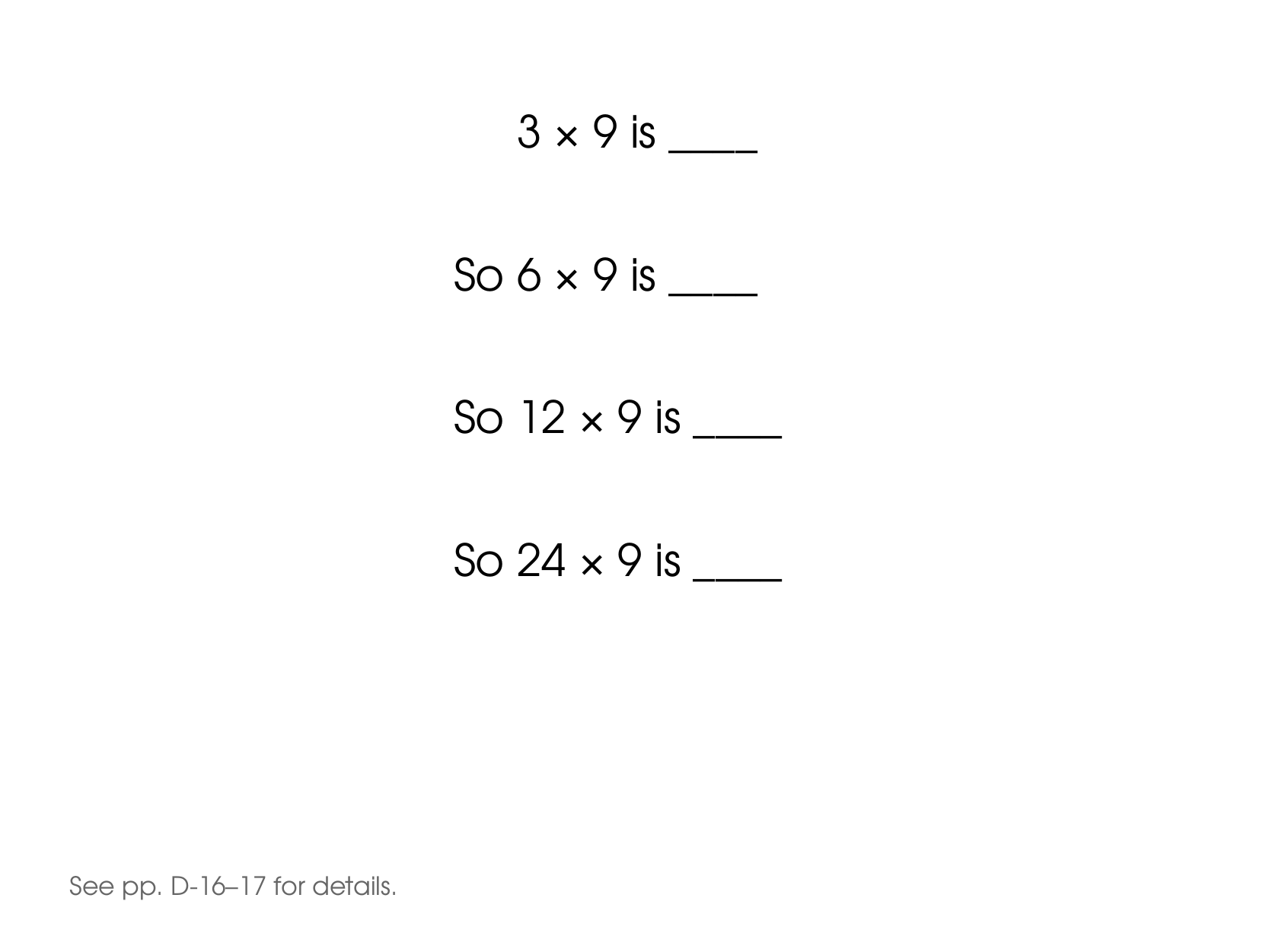

3 × 9 is ____
So 6 × 9 is ____
So 12 × 9 is ____
So 24 × 9 is ____
See pp. D-16–17 for details.